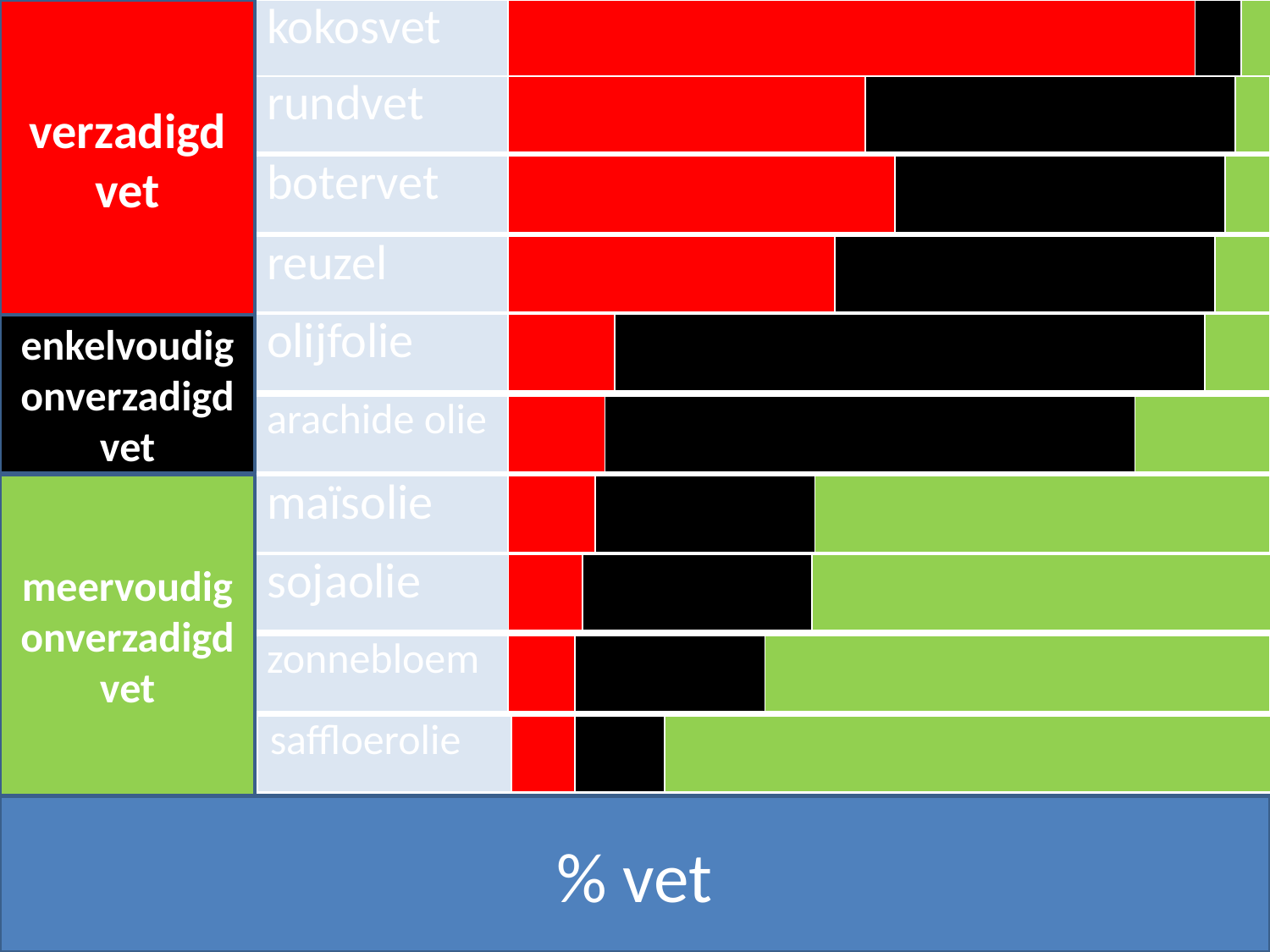

|  | kokosvet |  |  |  |
| --- | --- | --- | --- | --- |
verzadigd
vet
|  | rundvet |  |  |  |
| --- | --- | --- | --- | --- |
|  | botervet |  |  |  |
| --- | --- | --- | --- | --- |
|  | reuzel |  |  |  |
| --- | --- | --- | --- | --- |
|  | olijfolie |  |  |  |
| --- | --- | --- | --- | --- |
enkelvoudig
onverzadigd
vet
|  | arachide olie |  |  |  |
| --- | --- | --- | --- | --- |
meervoudig
onverzadigd
vet
|  | maïsolie |  |  |  |
| --- | --- | --- | --- | --- |
|  | sojaolie |  |  |  |
| --- | --- | --- | --- | --- |
|  | zonnebloem |  |  |  |
| --- | --- | --- | --- | --- |
|  | saffloerolie |  |  |  |
| --- | --- | --- | --- | --- |
% vet